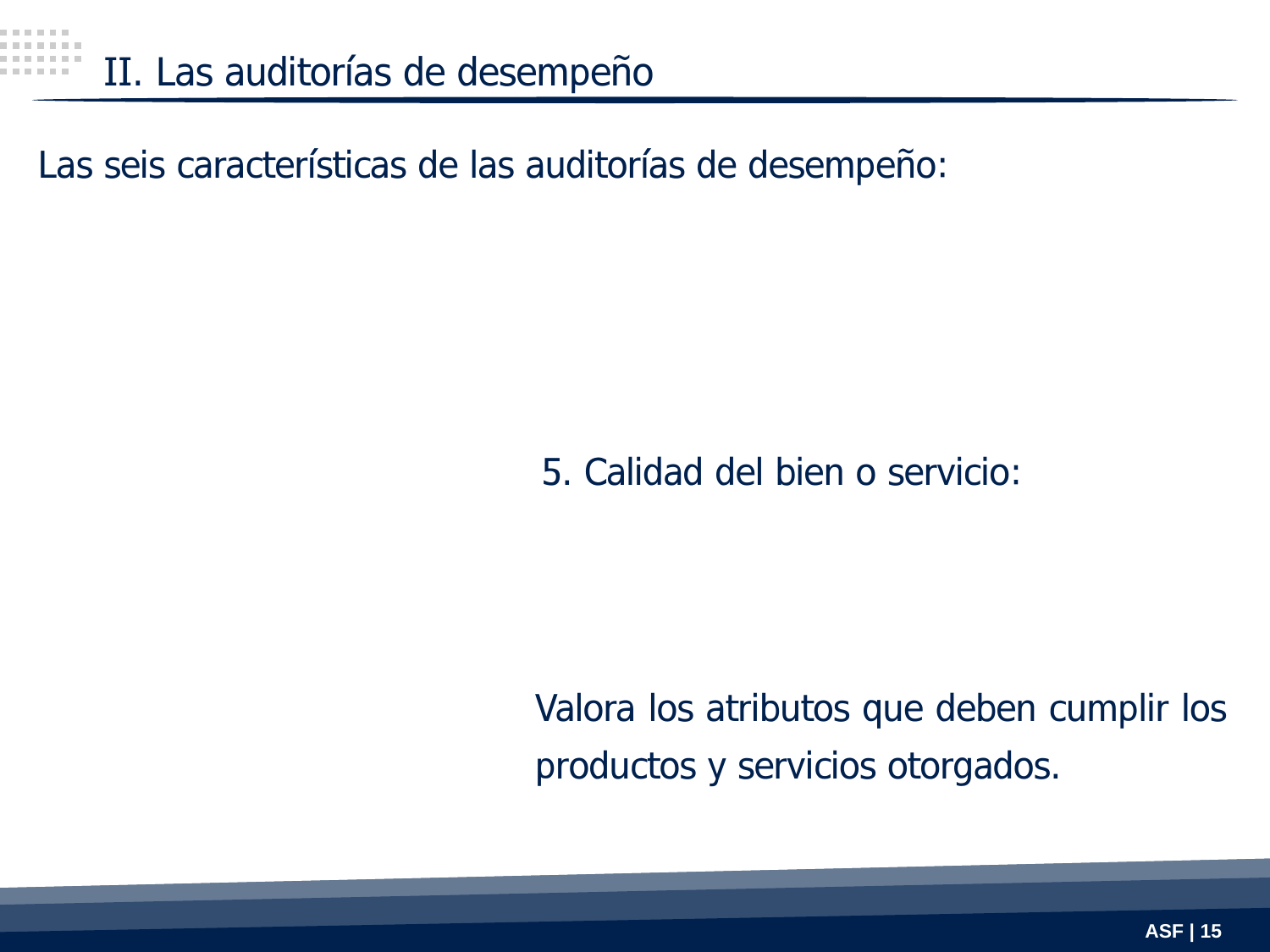

II. Las auditorías de desempeño

Las seis características de las auditorías de desempeño:
5. Calidad del bien o servicio:
Valora los atributos que deben cumplir los productos y servicios otorgados.

ASF | 15